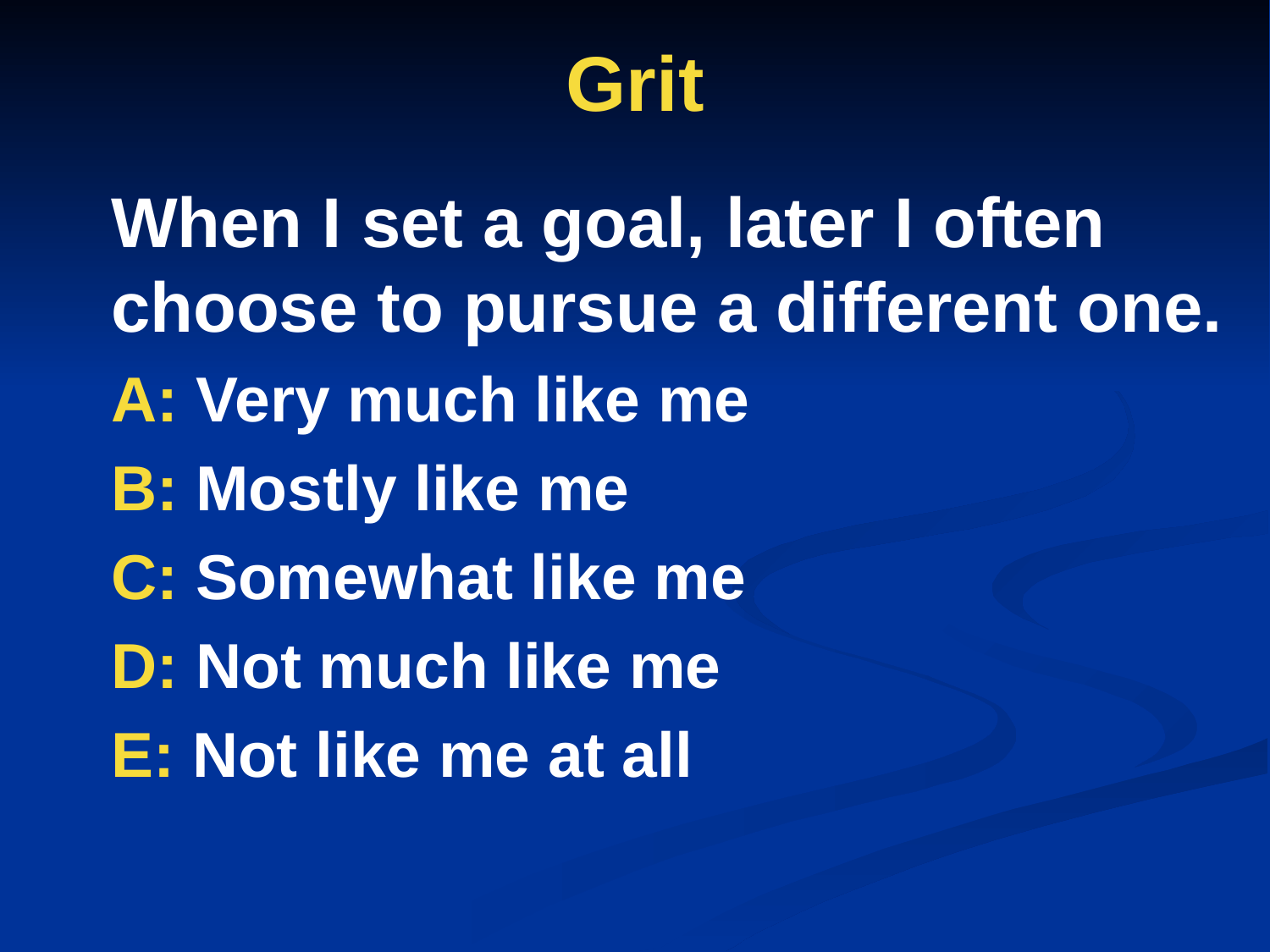

# Grit
When I set a goal, later I often choose to pursue a different one.
A: Very much like me
B: Mostly like me
C: Somewhat like me
D: Not much like me
E: Not like me at all